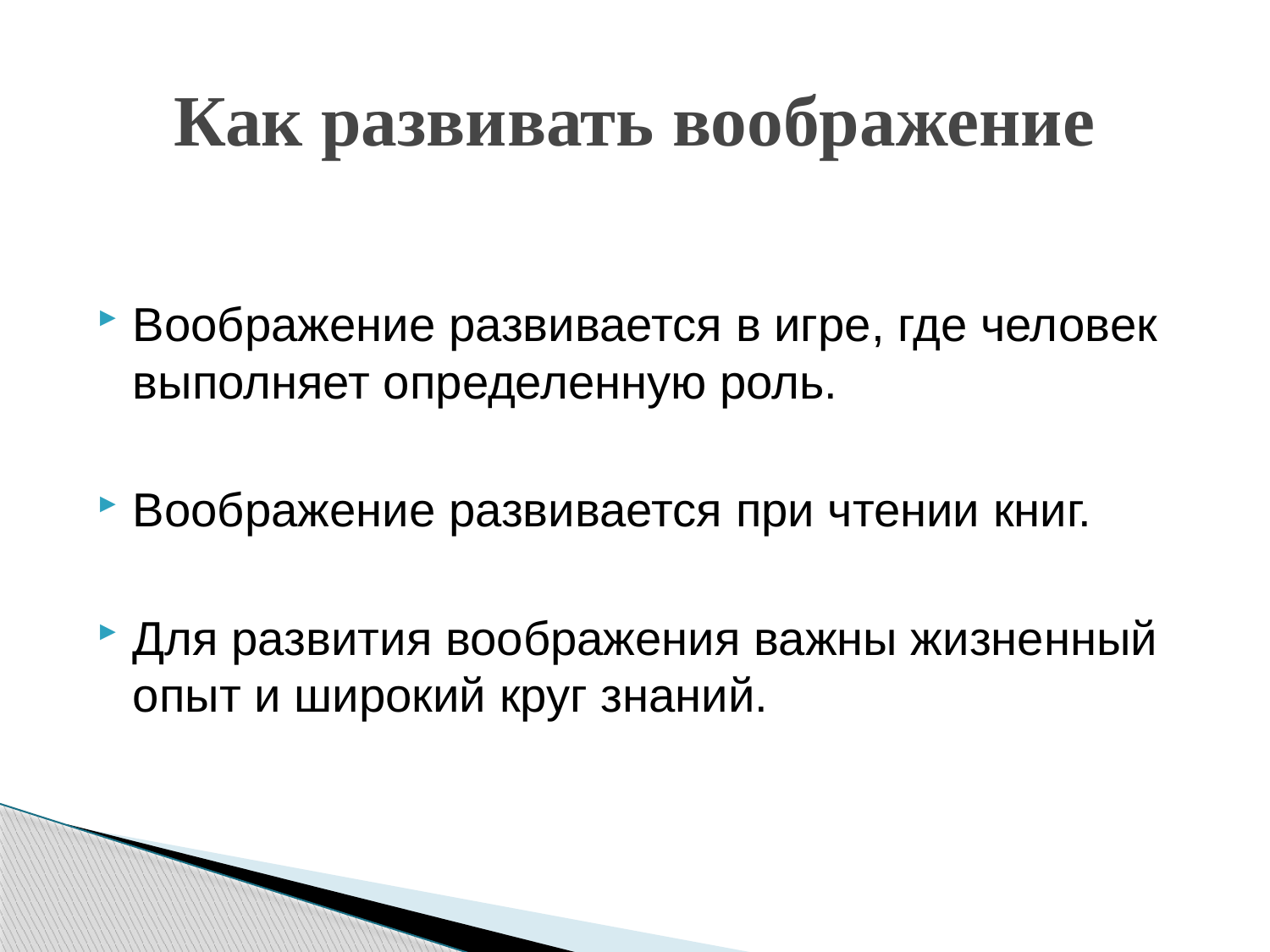

# Как развивать воображение
Воображение развивается в игре, где человек выполняет определенную роль.

Воображение развивается при чтении книг.

Для развития воображения важны жизненный опыт и широкий круг знаний.